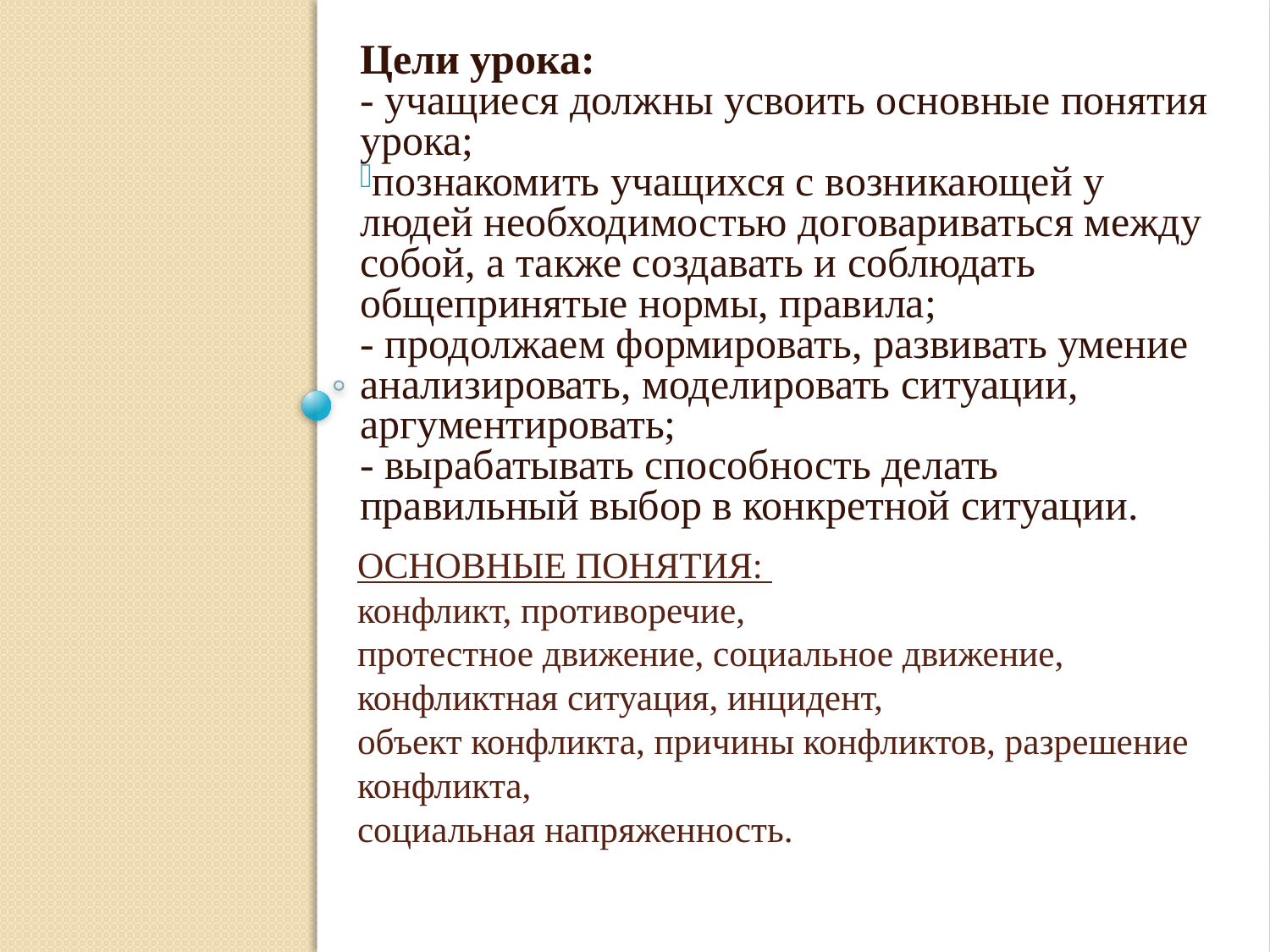

Цели урока:
- учащиеся должны усвоить основные понятия урока;
познакомить учащихся с возникающей у    людей необходимостью договариваться между собой, а также создавать и соблюдать общепринятые нормы, правила;
- продолжаем формировать, развивать умение анализировать, моделировать ситуации, аргументировать;
- вырабатывать способность делать правильный выбор в конкретной ситуации.

# Основные понятия: конфликт, противоречие, протестное движение, социальное движение, конфликтная ситуация, инцидент, объект конфликта, причины конфликтов, разрешение конфликта, социальная напряженность.